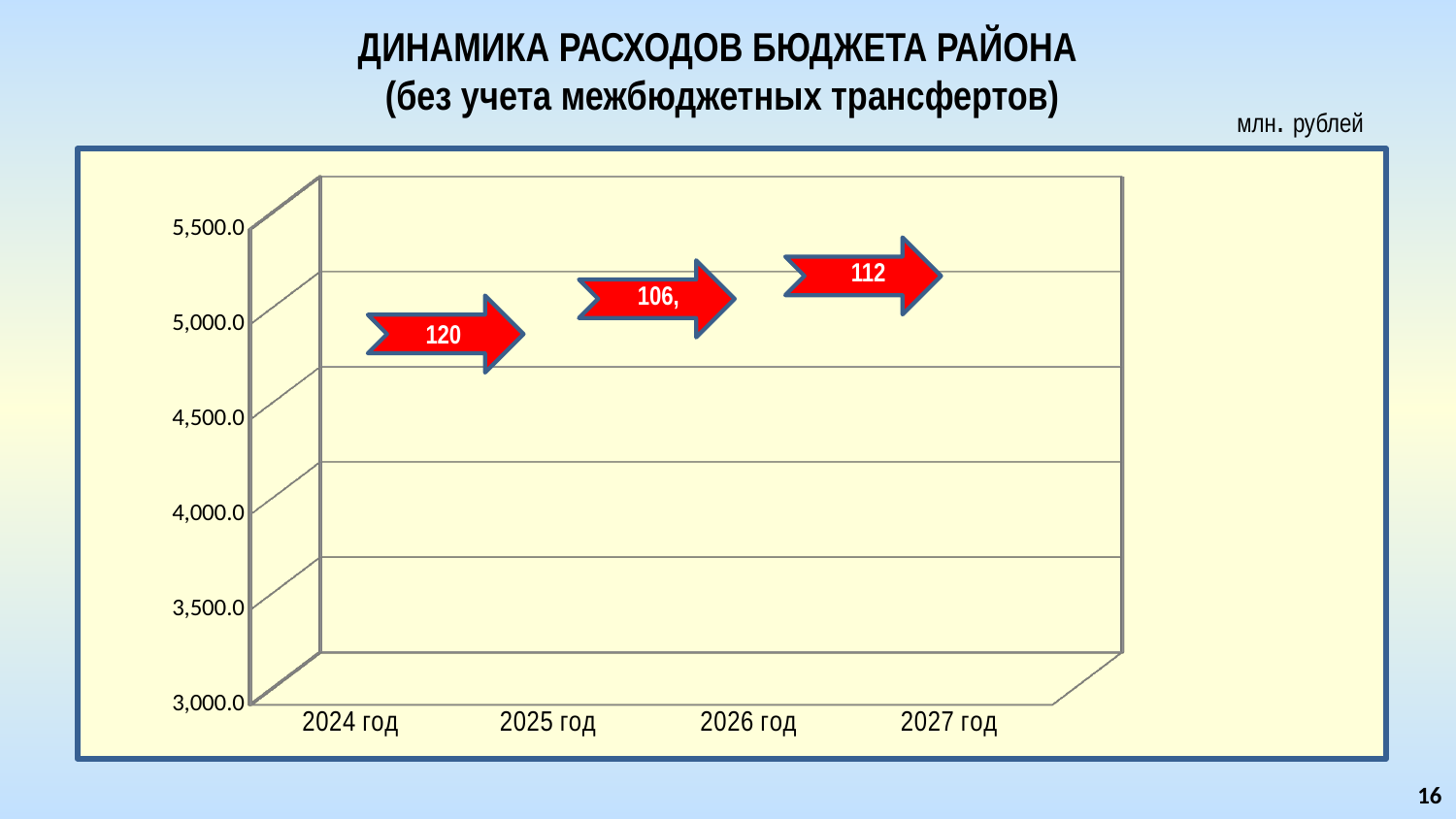

ДИНАМИКА РАСХОДОВ БЮДЖЕТА РАЙОНА
(без учета межбюджетных трансфертов)

млн. рублей

[unsupported chart]

112

106,

120
16